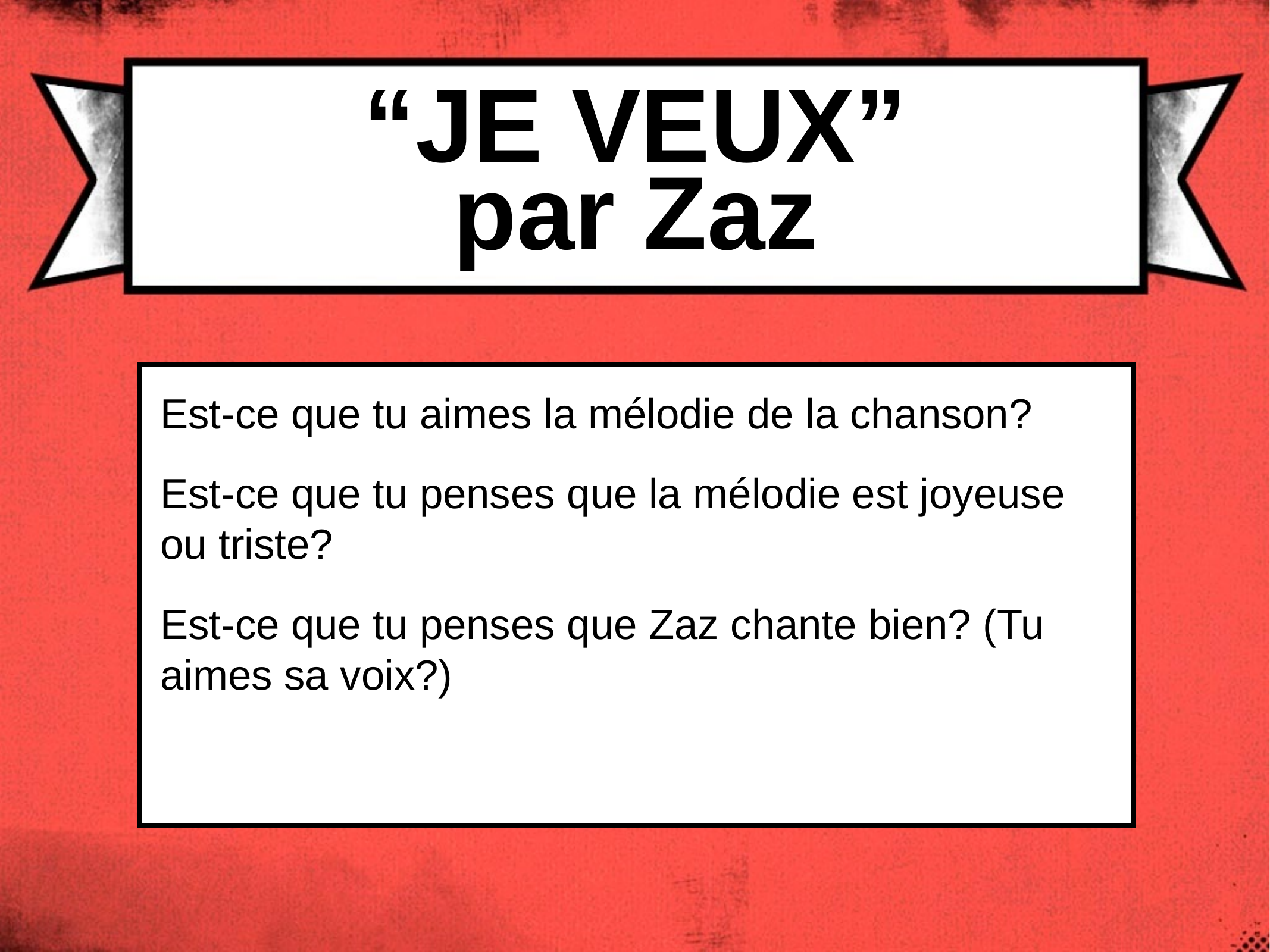

# “Je veux” par Zaz

Est-ce que tu aimes la mélodie de la chanson?
Est-ce que tu penses que la mélodie est joyeuse ou triste?
Est-ce que tu penses que Zaz chante bien? (Tu aimes sa voix?)